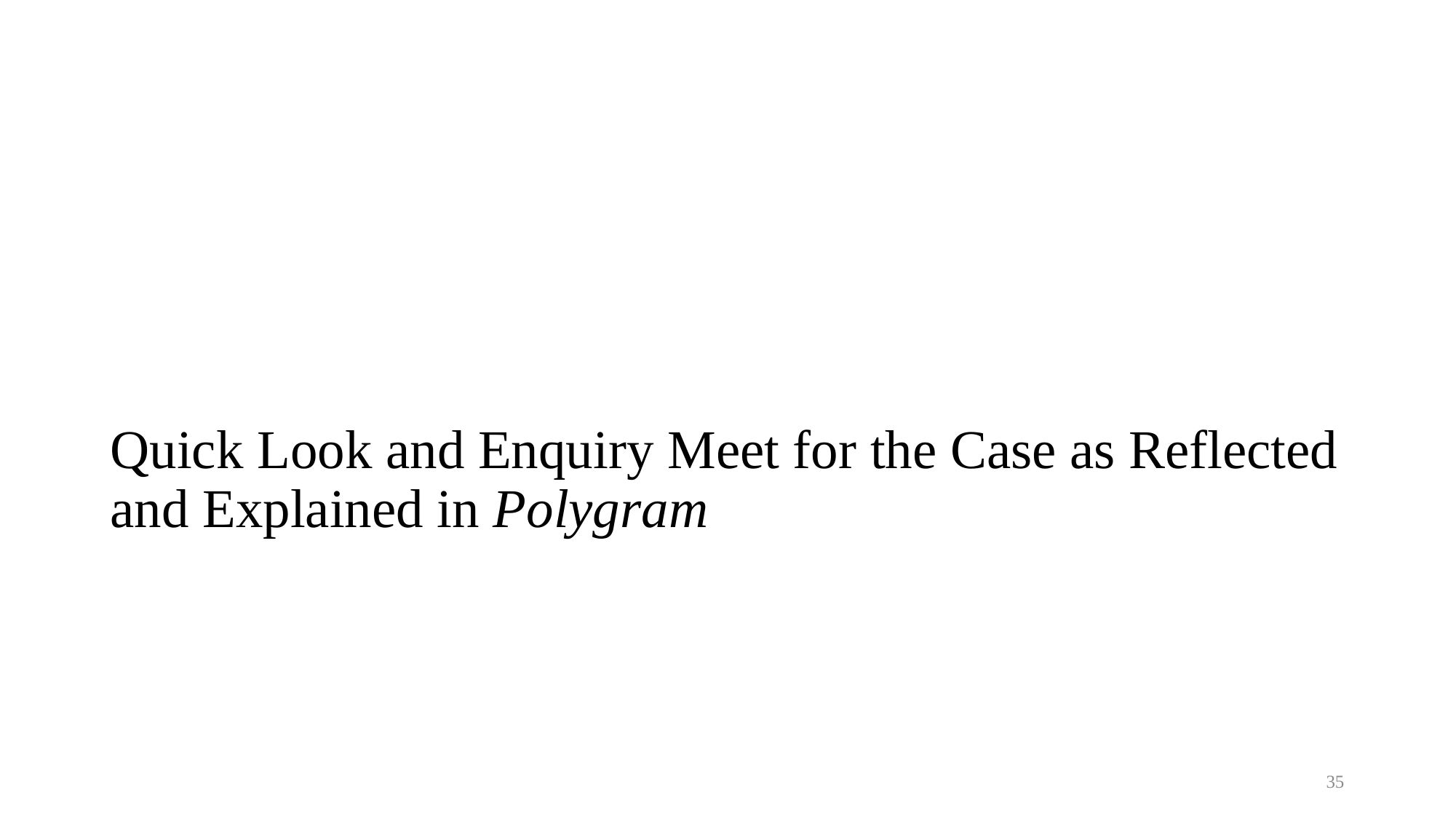

# Quick Look and Enquiry Meet for the Case as Reflected and Explained in Polygram

35